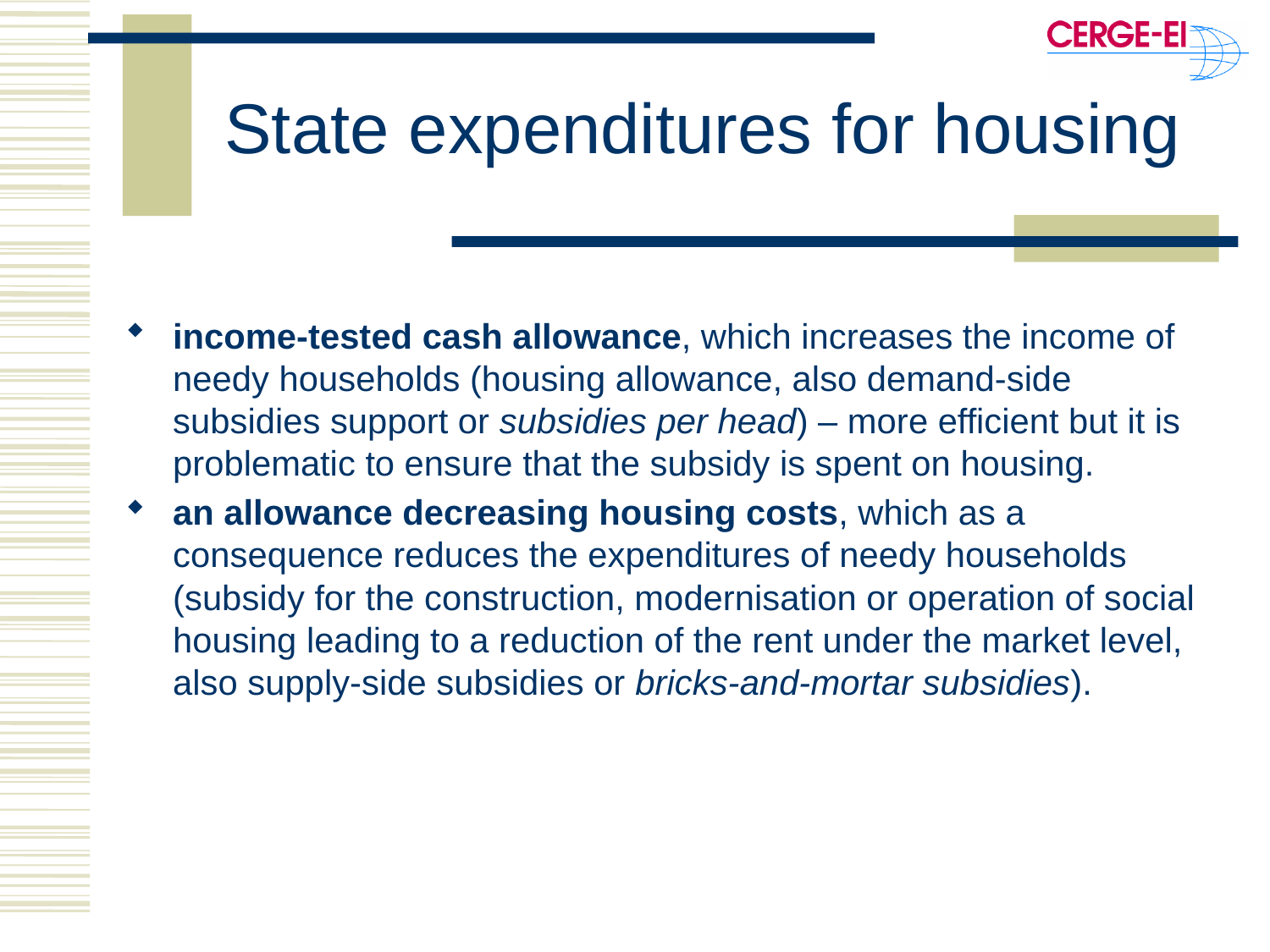

# State expenditures for housing
income-tested cash allowance, which increases the income of needy households (housing allowance, also demand-side subsidies support or subsidies per head) – more efficient but it is problematic to ensure that the subsidy is spent on housing.
an allowance decreasing housing costs, which as a consequence reduces the expenditures of needy households (subsidy for the construction, modernisation or operation of social housing leading to a reduction of the rent under the market level, also supply-side subsidies or bricks-and-mortar subsidies).